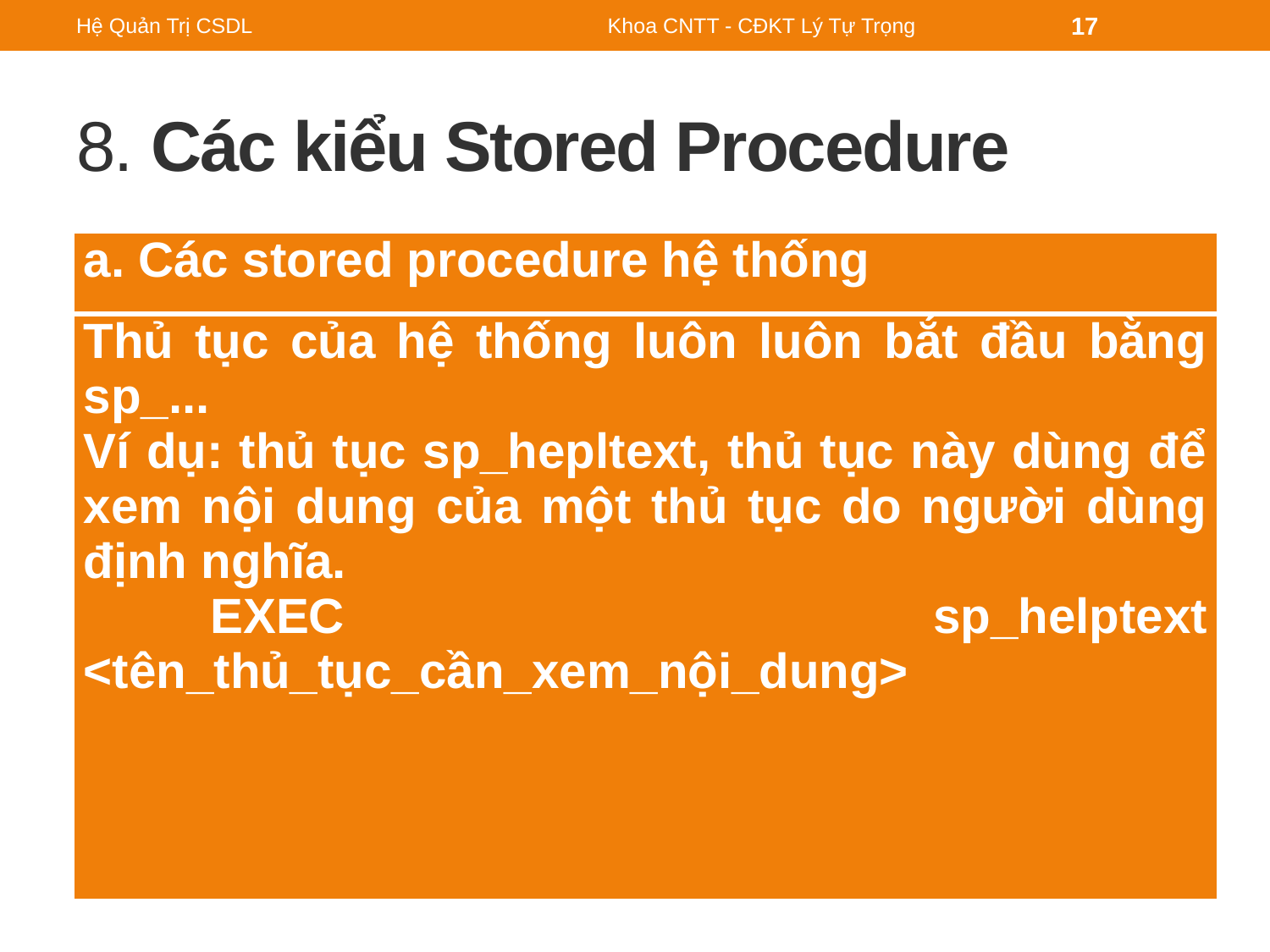

Hệ Quản Trị CSDL
Khoa CNTT - CĐKT Lý Tự Trọng
17
# 8. Các kiểu Stored Procedure
| a. Các stored procedure hệ thống |
| --- |
| Thủ tục của hệ thống luôn luôn bắt đầu bằng sp\_... Ví dụ: thủ tục sp\_hepltext, thủ tục này dùng để xem nội dung của một thủ tục do người dùng định nghĩa. EXEC sp\_helptext <tên\_thủ\_tục\_cần\_xem\_nội\_dung> |